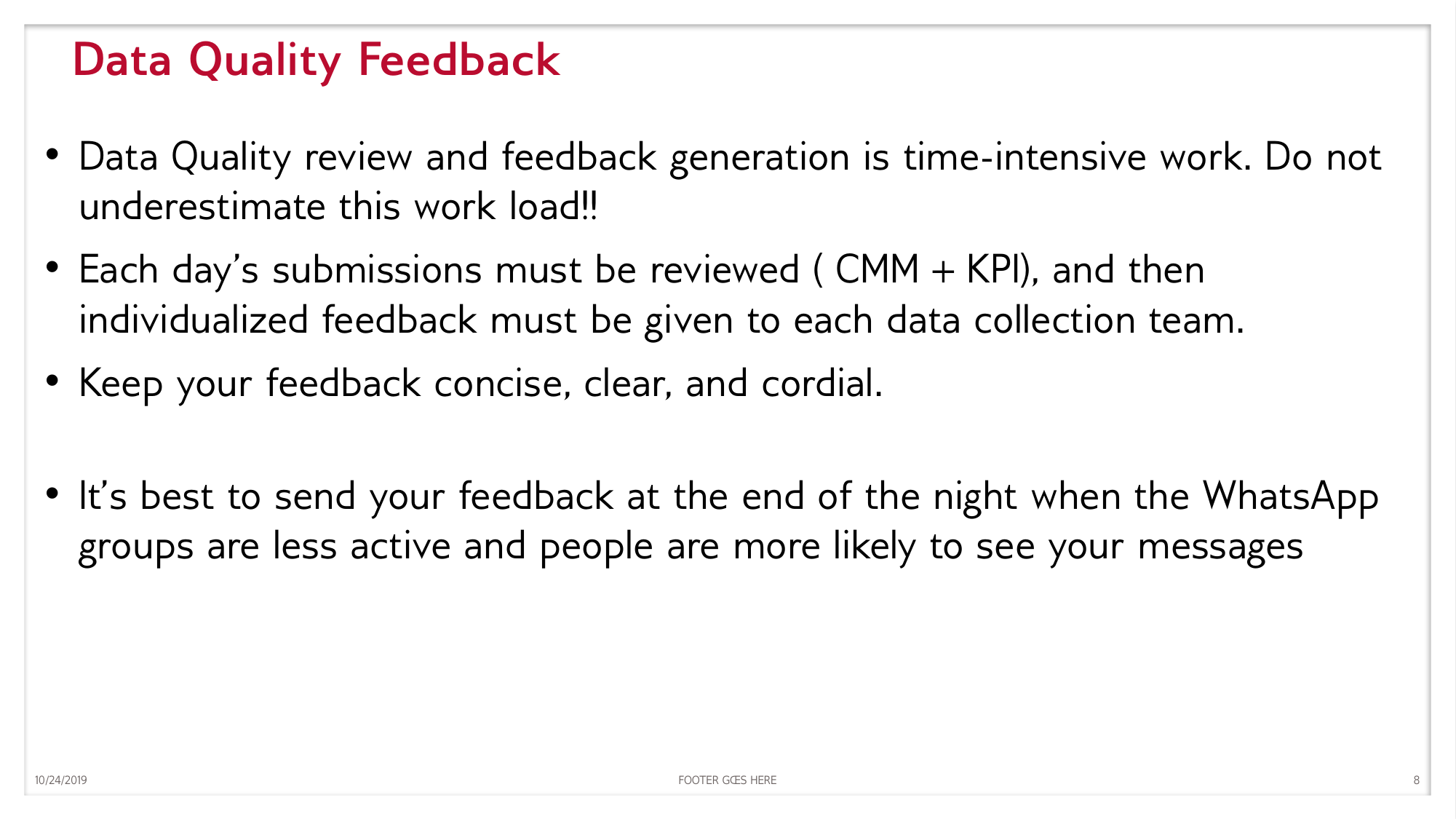

# Data Quality Feedback
Data Quality review and feedback generation is time-intensive work. Do not underestimate this work load!!
Each day’s submissions must be reviewed ( CMM + KPI), and then individualized feedback must be given to each data collection team.
Keep your feedback concise, clear, and cordial.
It’s best to send your feedback at the end of the night when the WhatsApp groups are less active and people are more likely to see your messages

10/24/2019
FOOTER GOES HERE
8